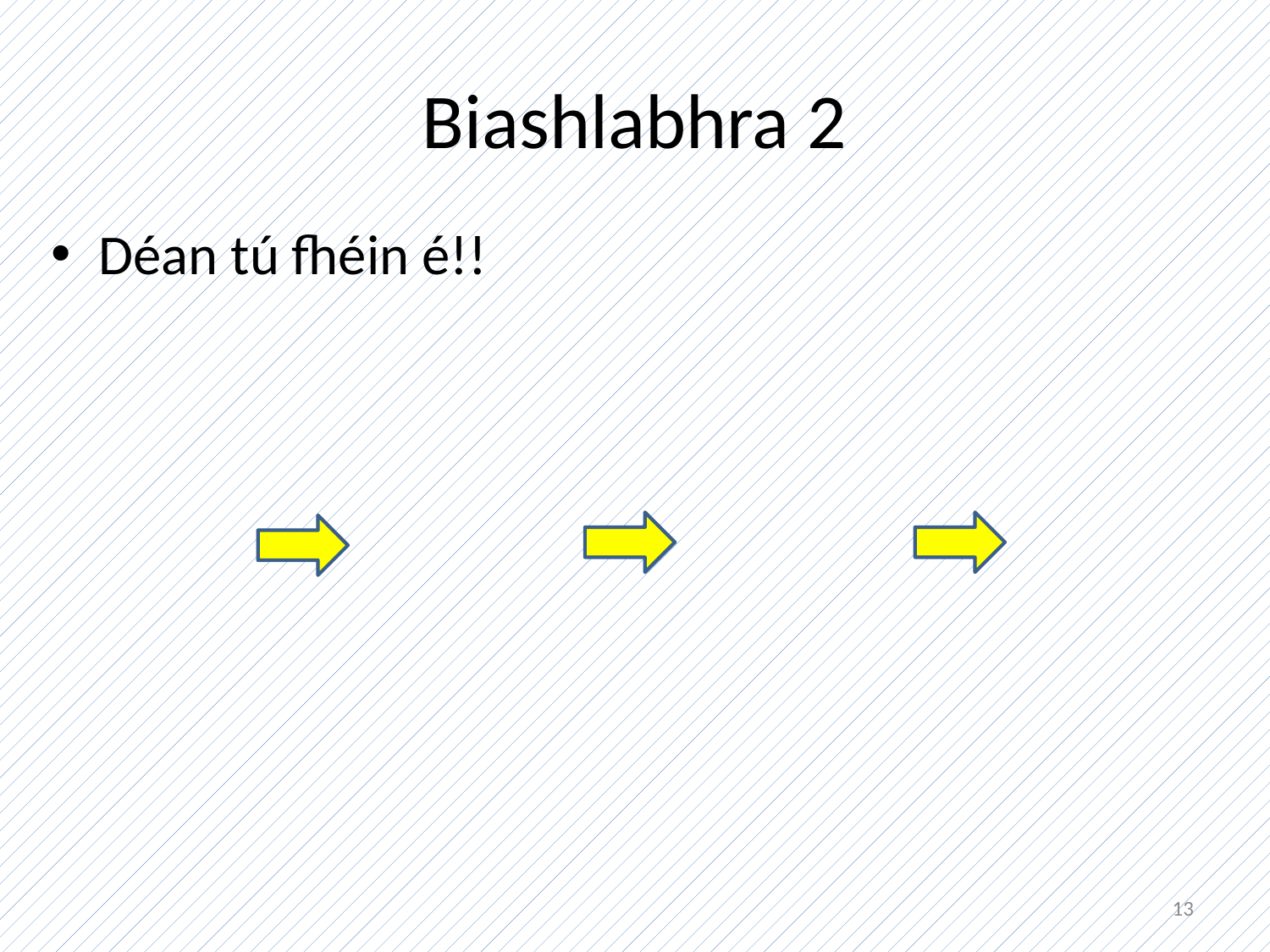

# Biashlabhra 2
Déan tú fhéin é!!

13